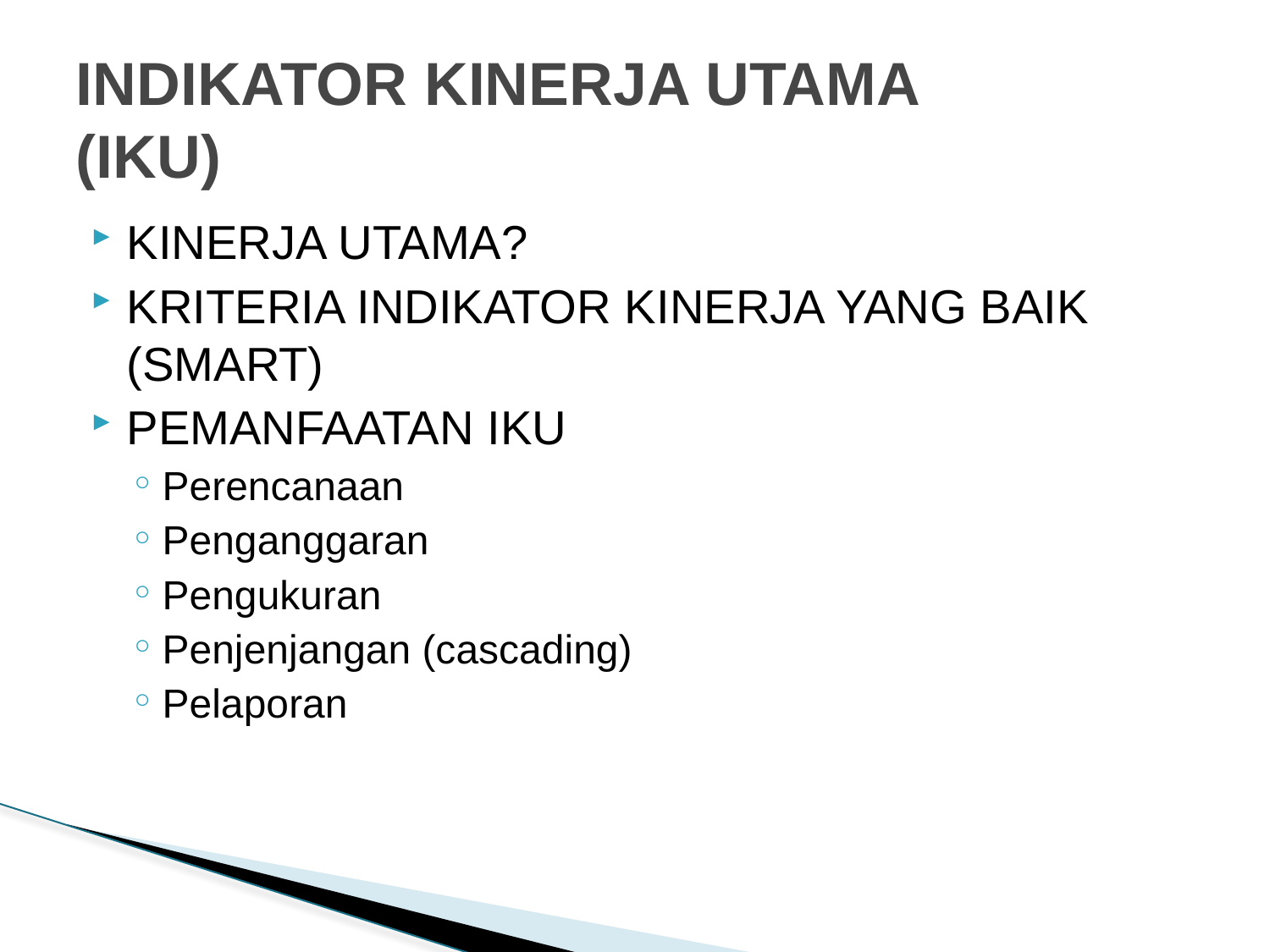

# INDIKATOR KINERJA UTAMA (IKU)
KINERJA UTAMA?
KRITERIA INDIKATOR KINERJA YANG BAIK (SMART)
PEMANFAATAN IKU
Perencanaan
Penganggaran
Pengukuran
Penjenjangan (cascading)
Pelaporan